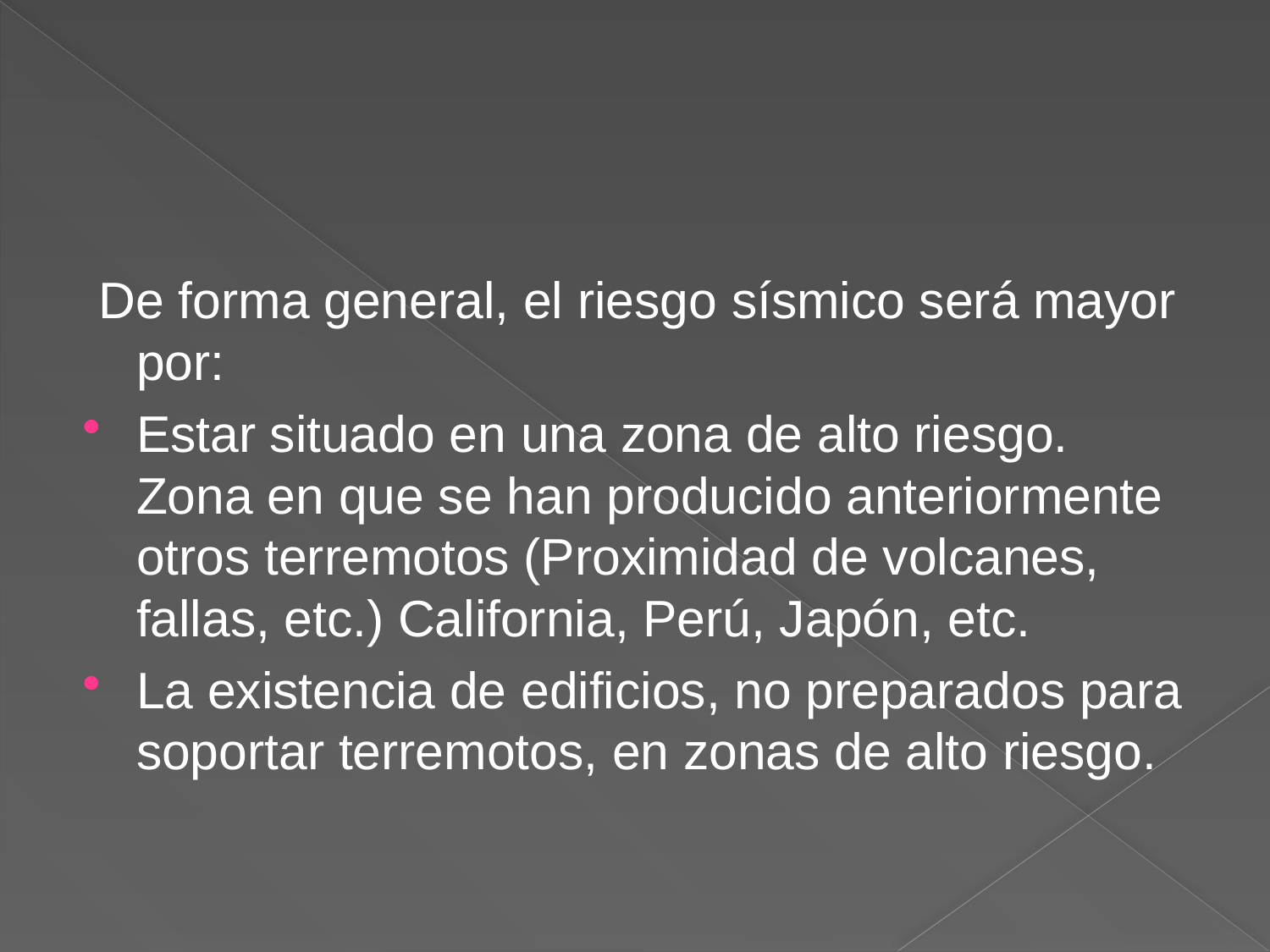

#
 De forma general, el riesgo sísmico será mayor por:
Estar situado en una zona de alto riesgo. Zona en que se han producido anteriormente otros terremotos (Proximidad de volcanes, fallas, etc.) California, Perú, Japón, etc.
La existencia de edificios, no preparados para soportar terremotos, en zonas de alto riesgo.